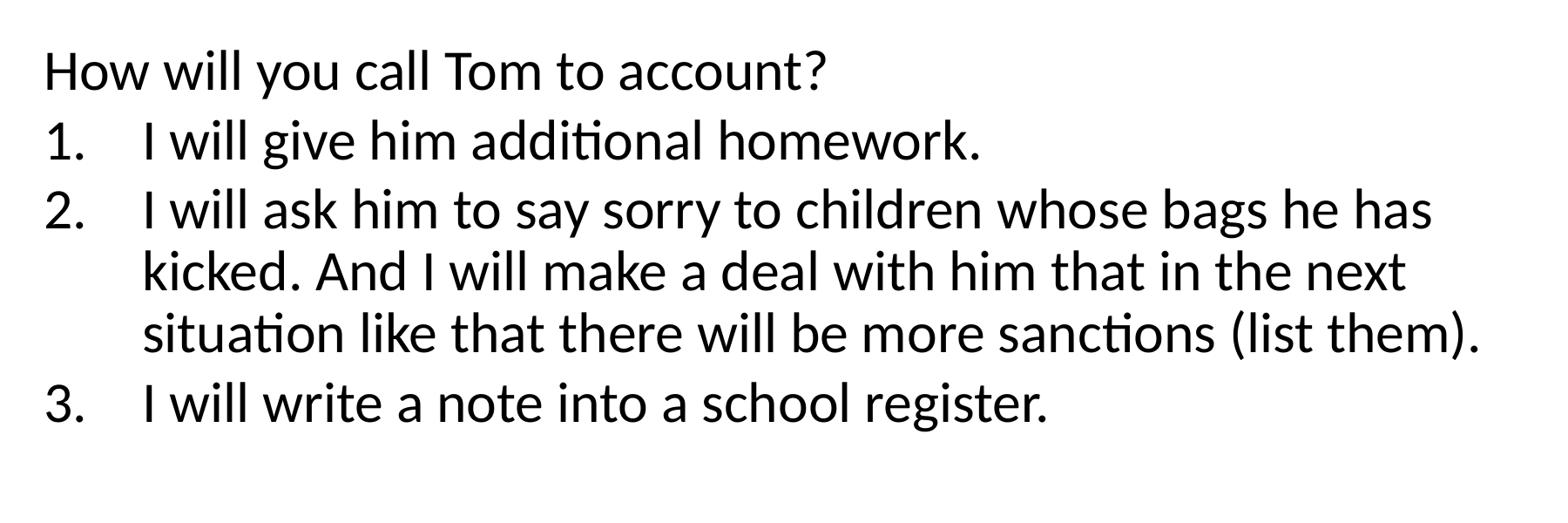

How will you call Tom to account?
I will give him additional homework.
I will ask him to say sorry to children whose bags he has kicked. And I will make a deal with him that in the next situation like that there will be more sanctions (list them).
I will write a note into a school register.